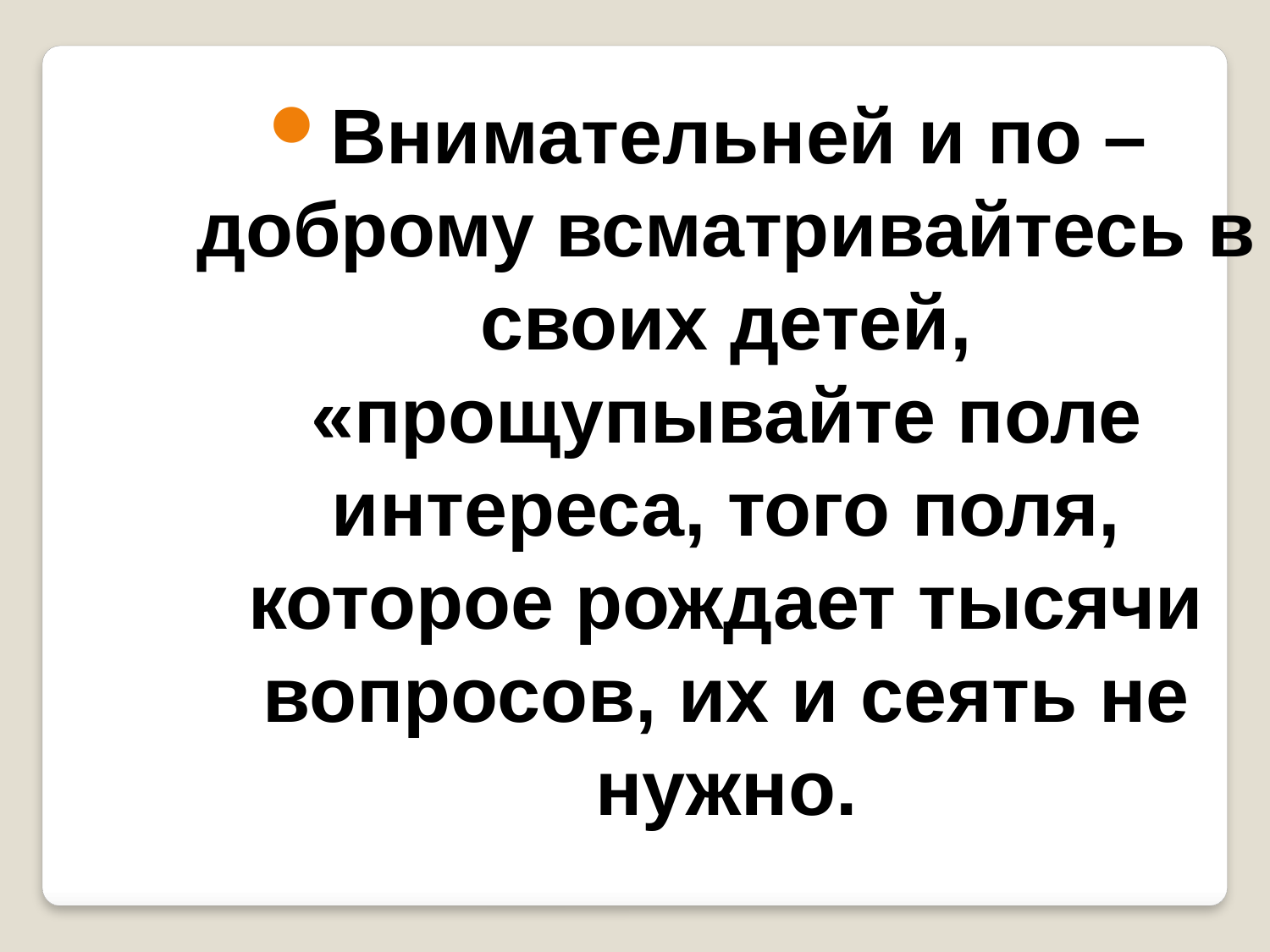

Внимательней и по – доброму всматривайтесь в своих детей, «прощупывайте поле интереса, того поля, которое рождает тысячи вопросов, их и сеять не нужно.